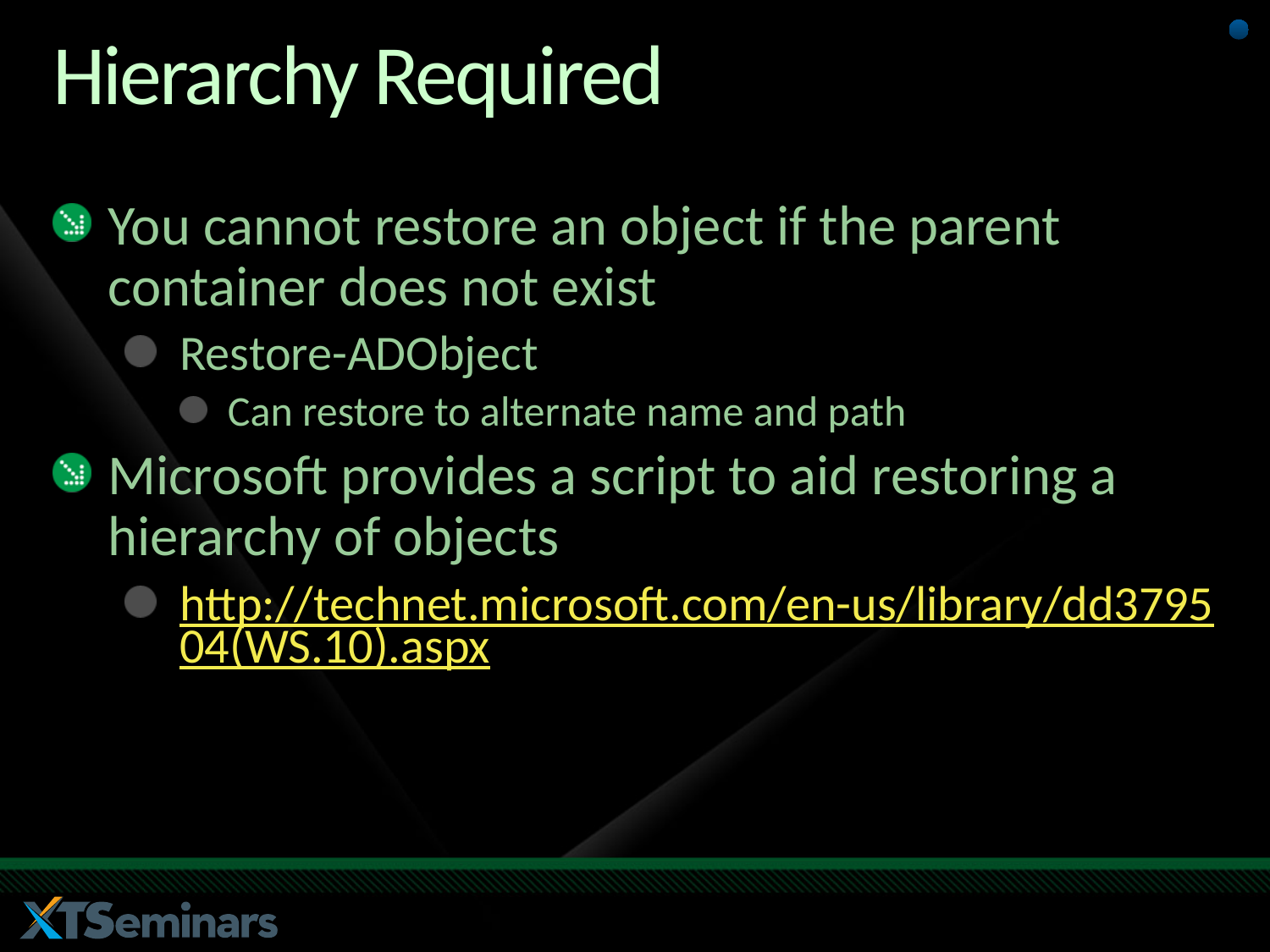

# Hierarchy Required
You cannot restore an object if the parent container does not exist
Restore-ADObject
Can restore to alternate name and path
Microsoft provides a script to aid restoring a hierarchy of objects
http://technet.microsoft.com/en-us/library/dd379504(WS.10).aspx